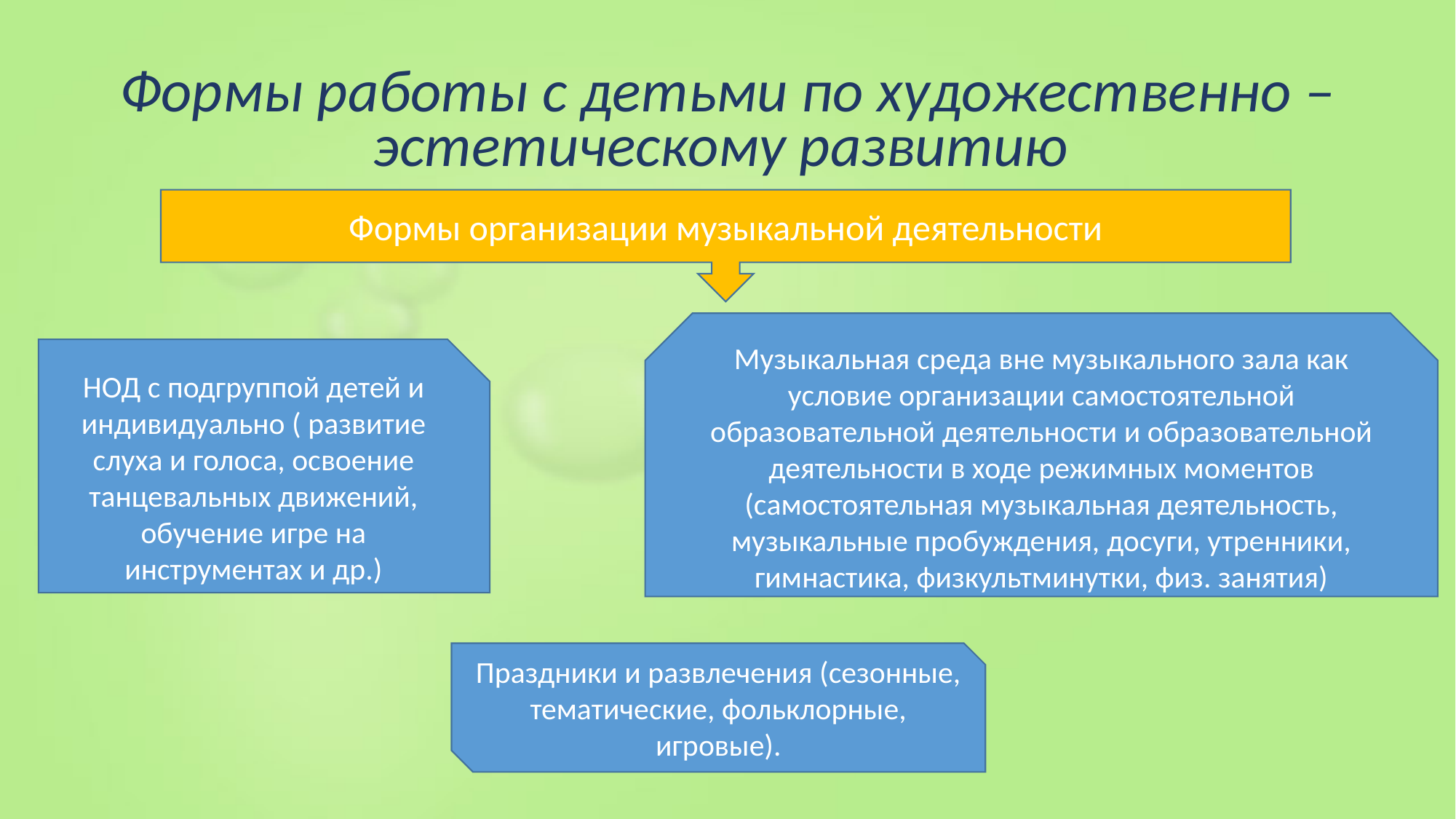

# Формы работы с детьми по художественно – эстетическому развитию
Формы организации музыкальной деятельности
Музыкальная среда вне музыкального зала как условие организации самостоятельной образовательной деятельности и образовательной деятельности в ходе режимных моментов (самостоятельная музыкальная деятельность, музыкальные пробуждения, досуги, утренники, гимнастика, физкультминутки, физ. занятия)
НОД с подгруппой детей и индивидуально ( развитие слуха и голоса, освоение танцевальных движений, обучение игре на инструментах и др.)
Праздники и развлечения (сезонные, тематические, фольклорные, игровые).